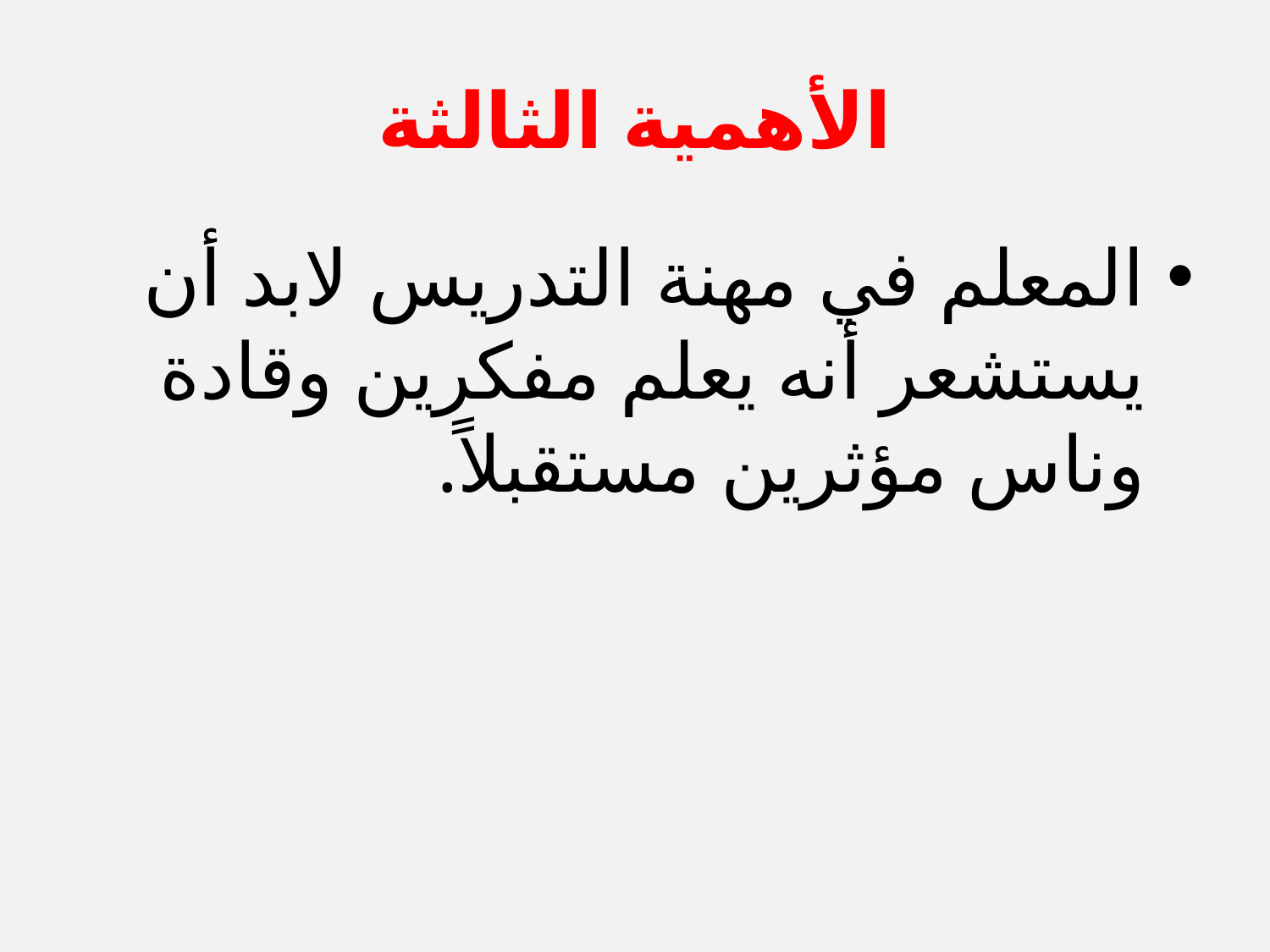

# الأهمية الثالثة
المعلم في مهنة التدريس لابد أن يستشعر أنه يعلم مفكرين وقادة وناس مؤثرين مستقبلاً.